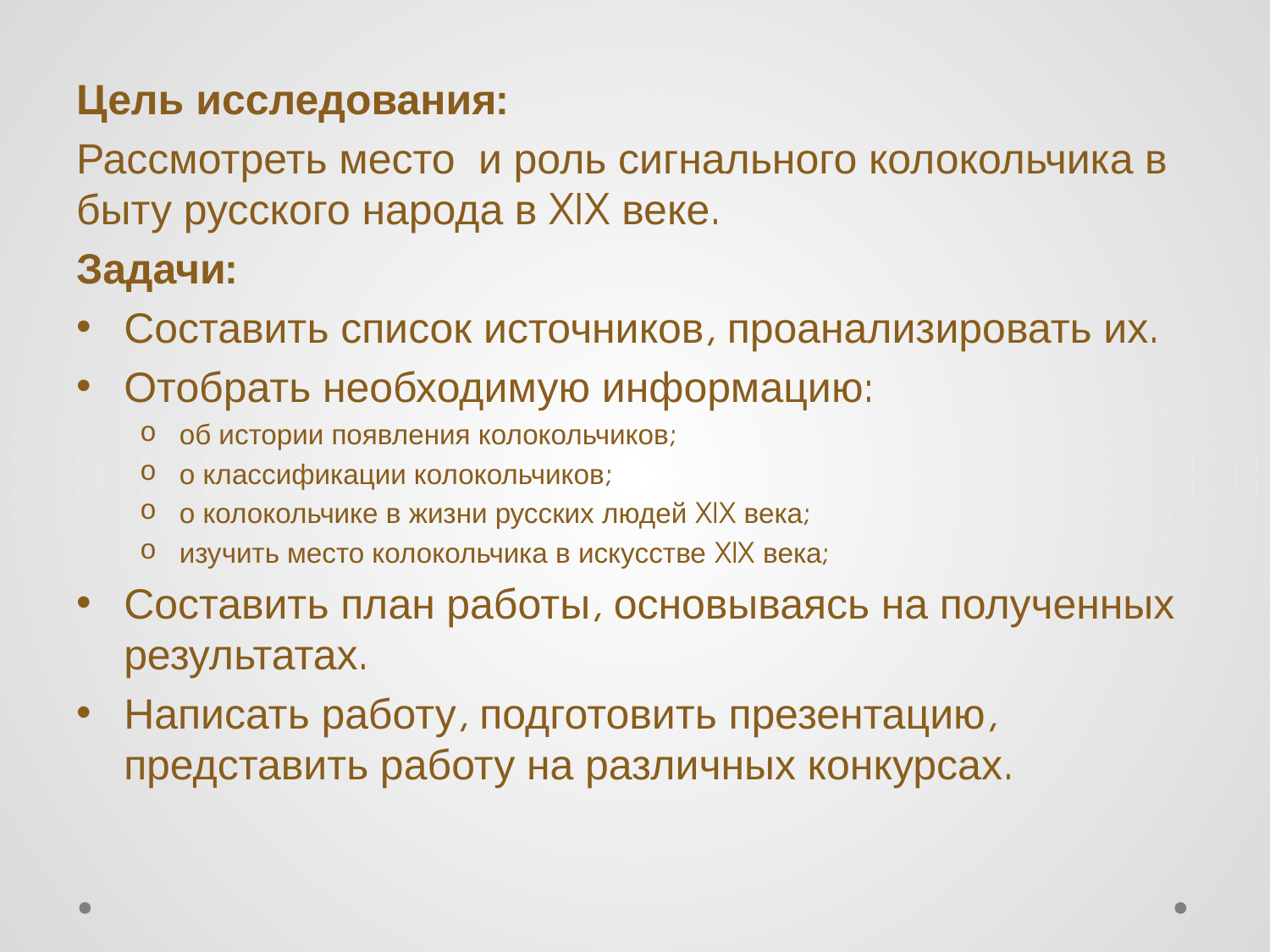

Цель исследования:
Рассмотреть место  и роль сигнального колокольчика в быту русского народа в XIX веке.
Задачи:
Составить список источников, проанализировать их.
Отобрать необходимую информацию:
об истории появления колокольчиков;
о классификации колокольчиков;
о колокольчике в жизни русских людей XIX века;
изучить место колокольчика в искусстве XIX века;
Составить план работы, основываясь на полученных результатах.
Написать работу, подготовить презентацию, представить работу на различных конкурсах.